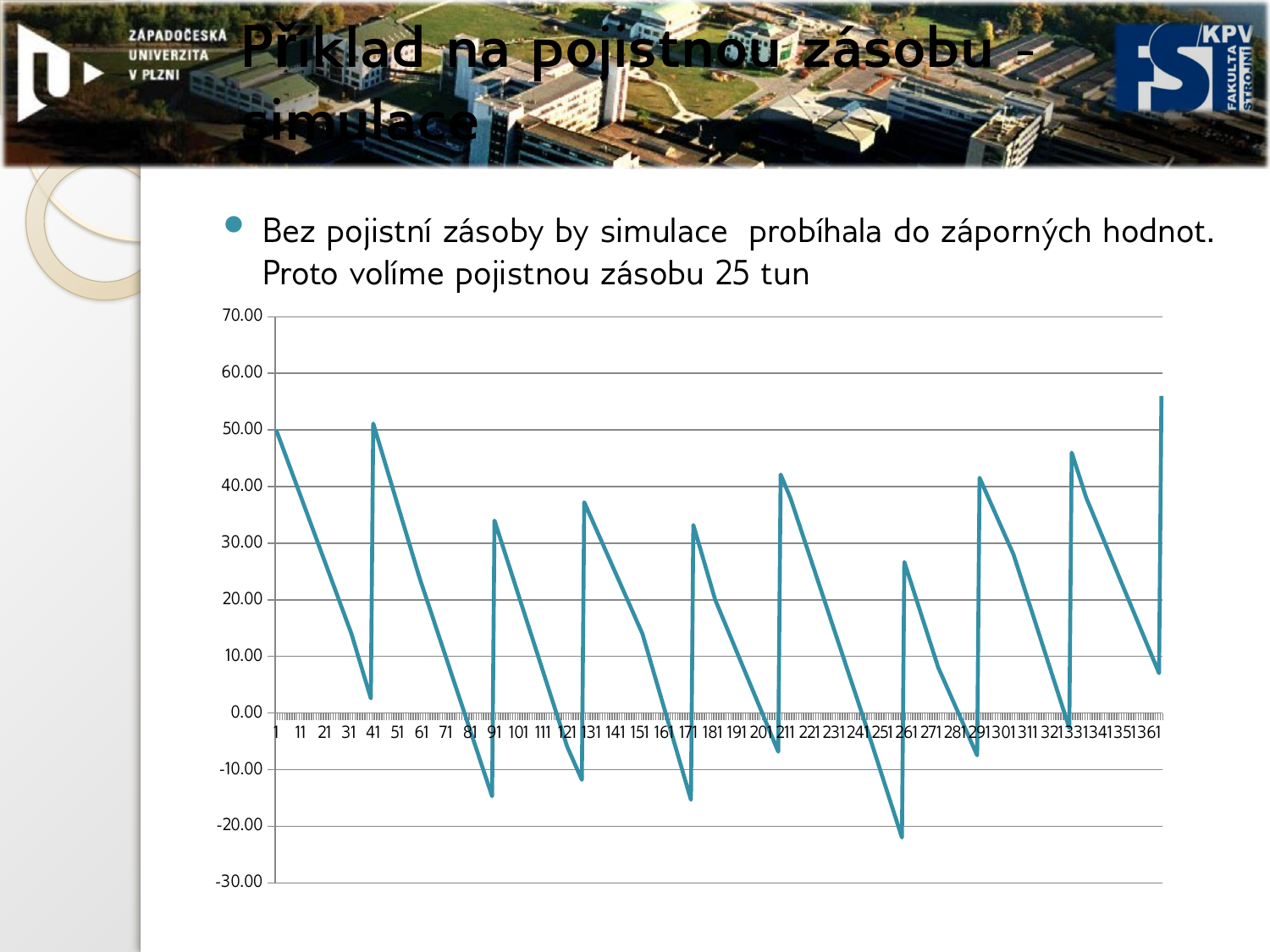

# Příklad na pojistnou zásobu - simulace

### Chart

| Category |  |
|---|---|
Bez pojistní zásoby by simulace  probíhala do záporných hodnot. Proto volíme pojistnou zásobu 25 tun